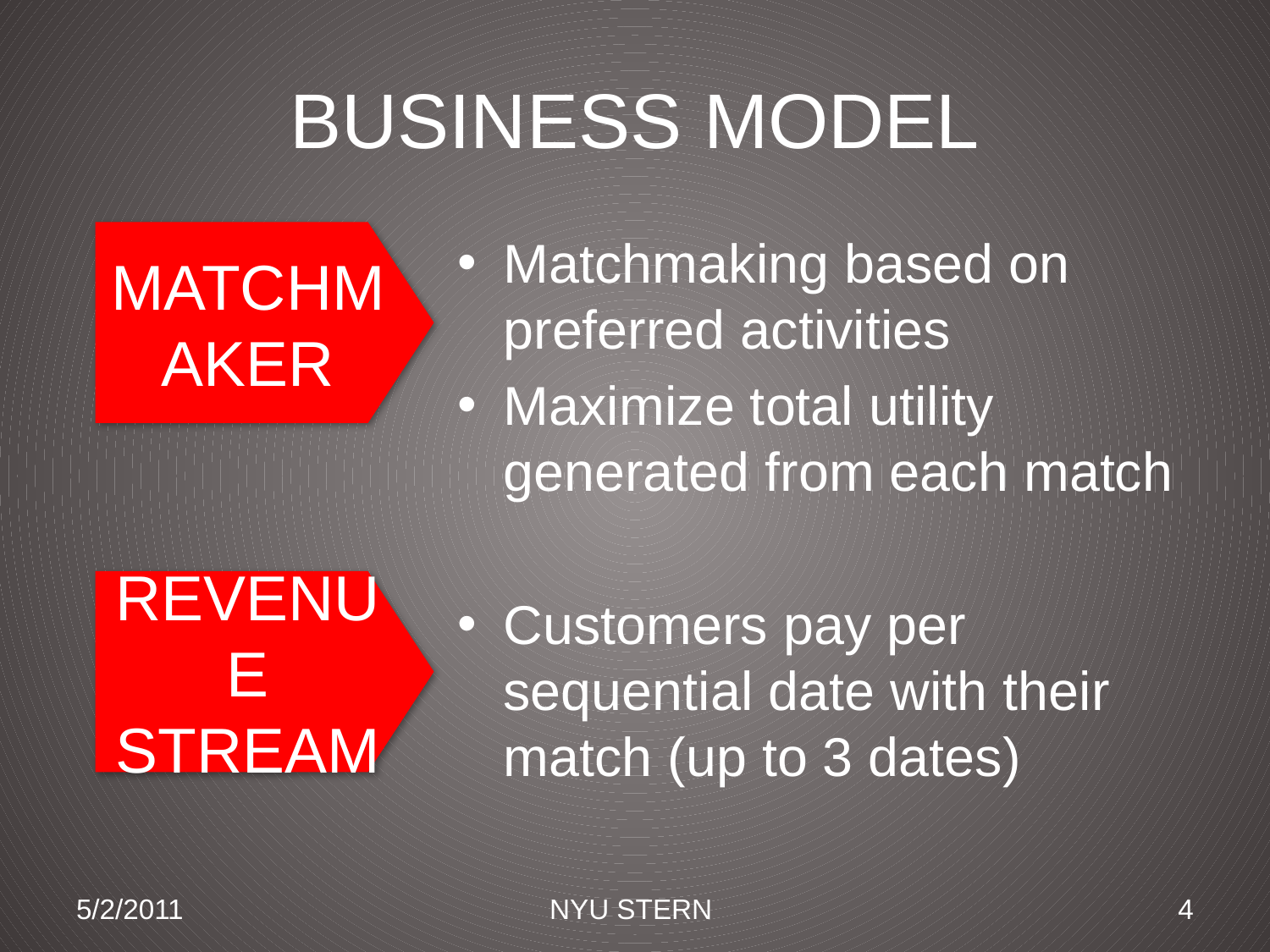

# BUSINESS MODEL
MATCHMAKER
Matchmaking based on preferred activities
Maximize total utility generated from each match

Customers pay per sequential date with their match (up to 3 dates)

REVENUE STREAM
5/2/2011
NYU STERN
4